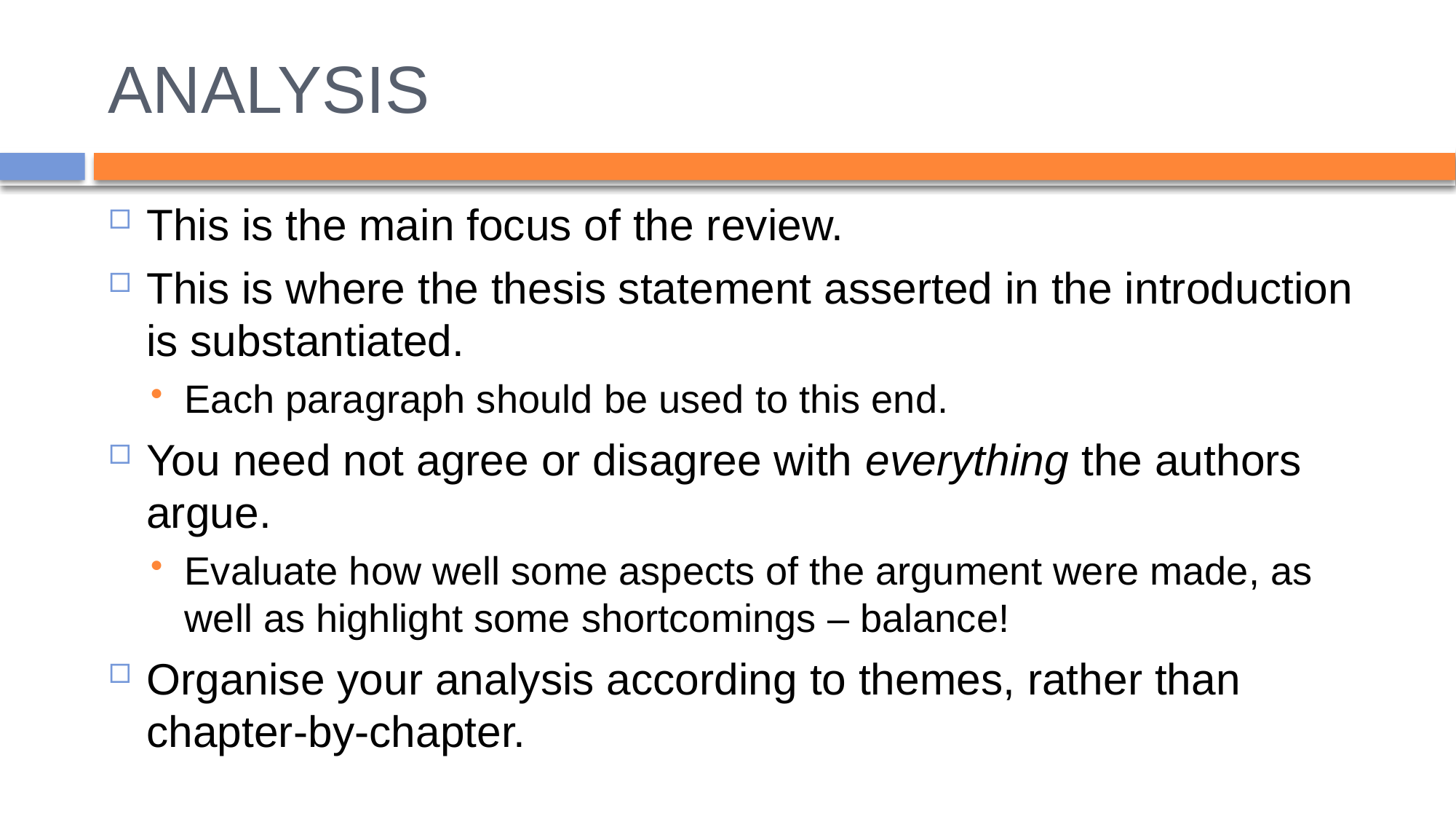

# ANALYSIS
This is the main focus of the review.
This is where the thesis statement asserted in the introduction is substantiated.
Each paragraph should be used to this end.
You need not agree or disagree with everything the authors argue.
Evaluate how well some aspects of the argument were made, as well as highlight some shortcomings – balance!
Organise your analysis according to themes, rather than chapter-by-chapter.